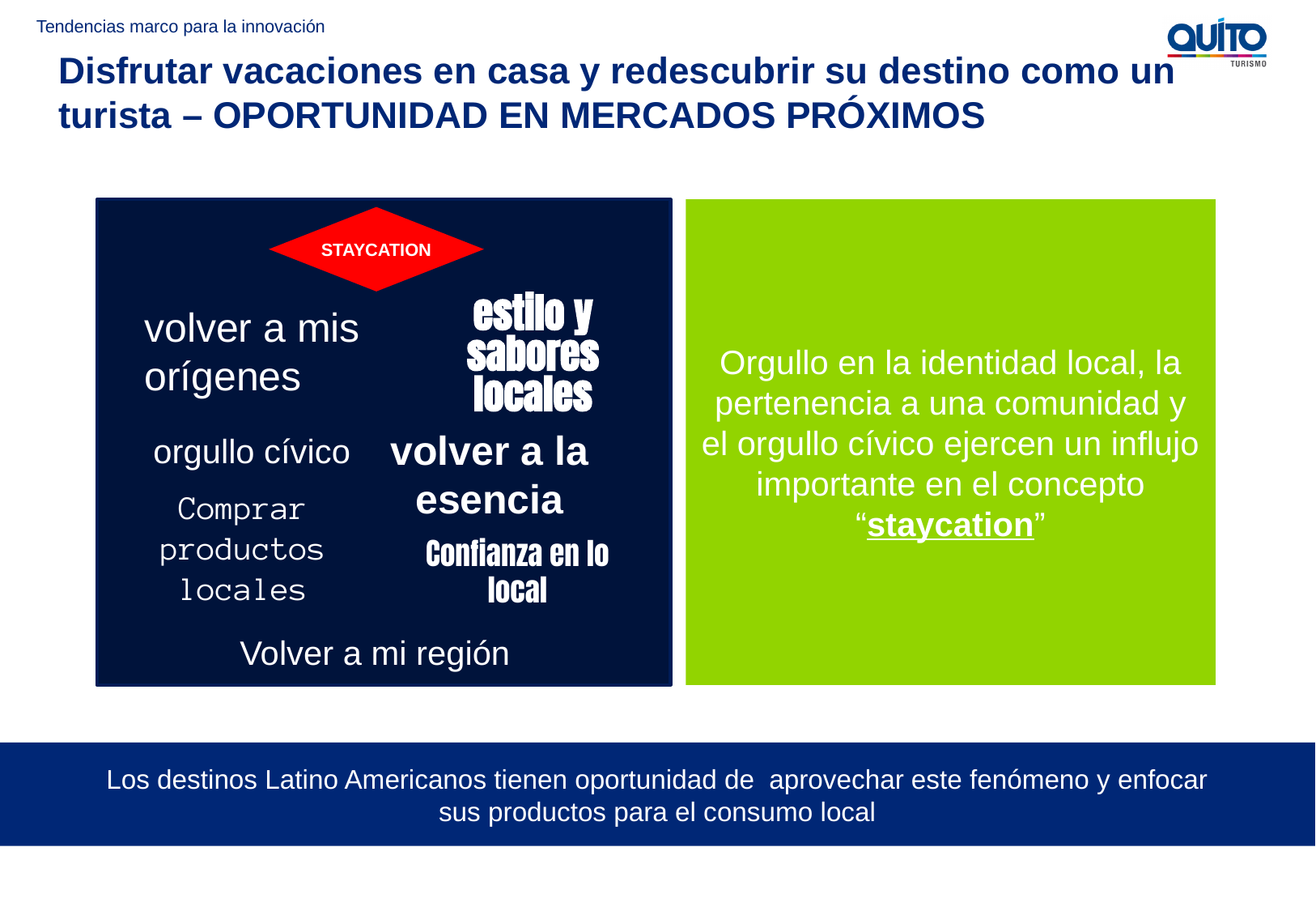

Tendencias marco para la innovación
# Disfrutar vacaciones en casa y redescubrir su destino como un turista – OPORTUNIDAD EN MERCADOS PRÓXIMOS
Orgullo en la identidad local, la pertenencia a una comunidad y el orgullo cívico ejercen un influjo importante en el concepto “staycation”

STAYCATION
volver a mis orígenes
estilo y sabores locales
orgullo cívico
volver a la esencia
Comprar productos locales
Confianza en lo local
Volver a mi región
Los destinos Latino Americanos tienen oportunidad de  aprovechar este fenómeno y enfocar sus productos para el consumo local